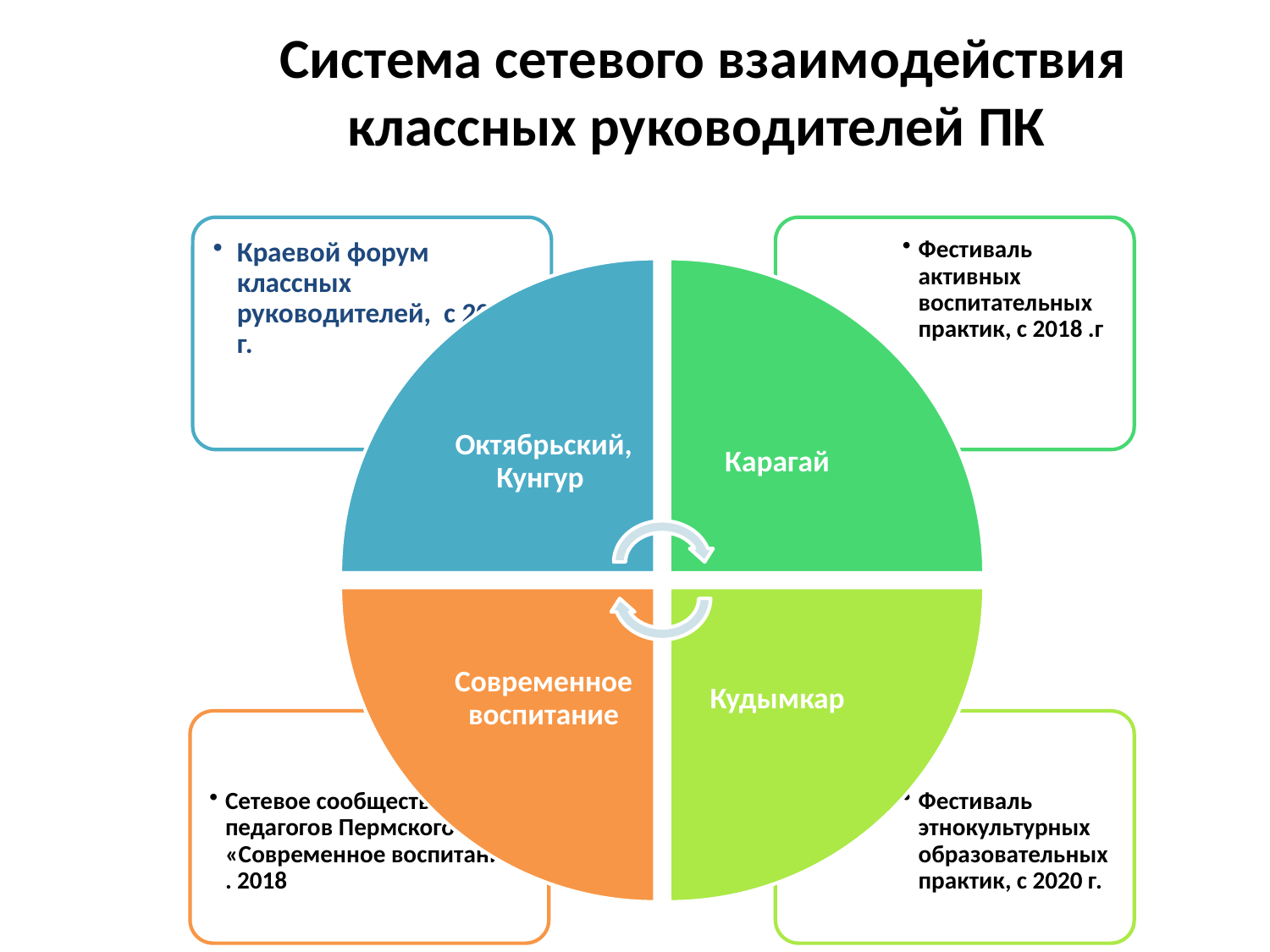

# Система сетевого взаимодействия классных руководителей ПК
Фестиваль этнокультурных образовательных практик, с 2020 г.
Сетевое сообщество педагогов Пермского края «Современное воспитание» . 2018
Фестиваль активных воспитательных практик, с 2018 .г
Краевой форум классных руководителей,  с 2017 г.
Октябрьский, Кунгур
Карагай
Кудымкар
Современное воспитание